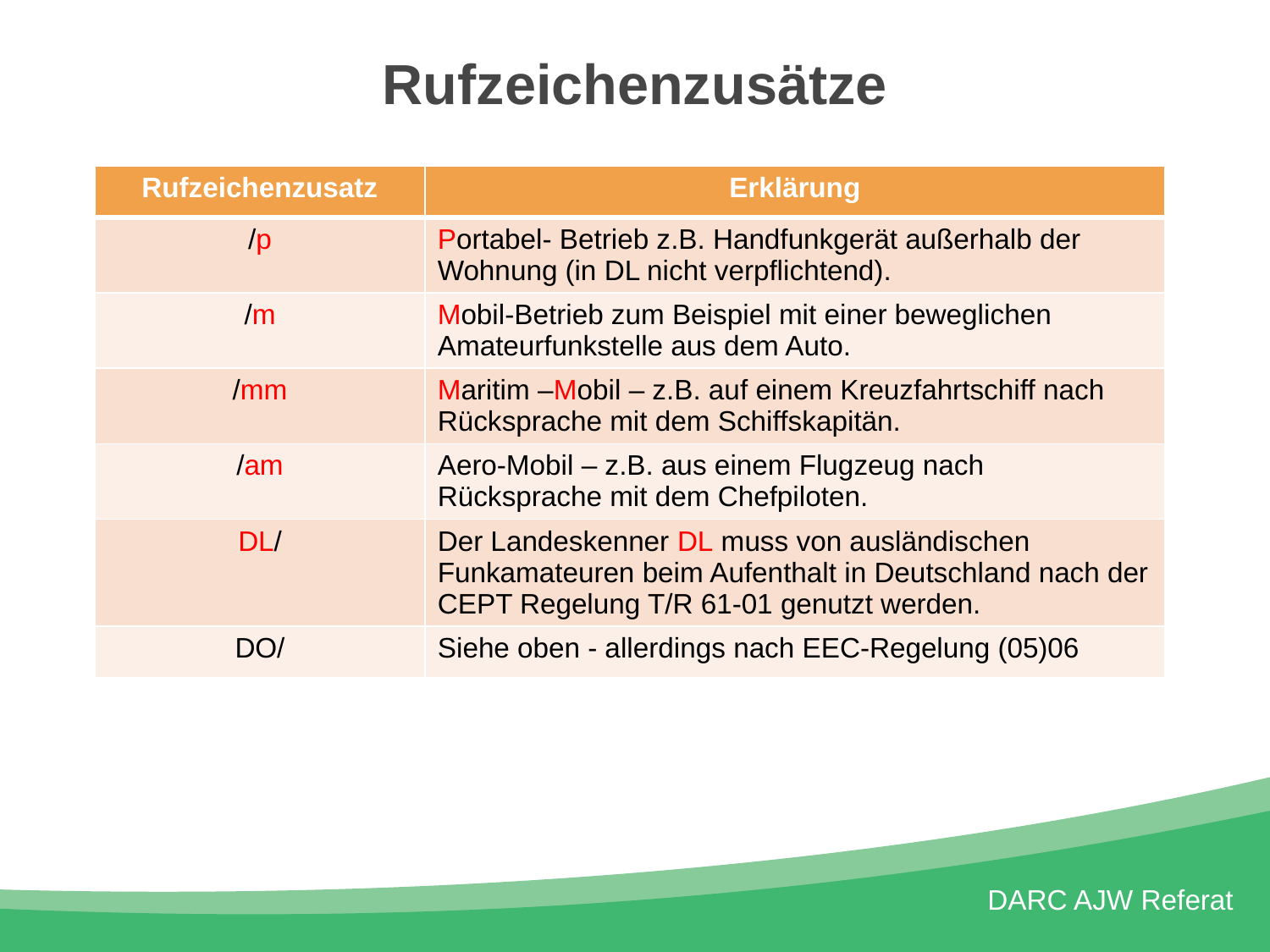

# Rufzeichenzusätze
| Rufzeichenzusatz | Erklärung |
| --- | --- |
| /p | Portabel- Betrieb z.B. Handfunkgerät außerhalb der Wohnung (in DL nicht verpflichtend). |
| /m | Mobil-Betrieb zum Beispiel mit einer beweglichen Amateurfunkstelle aus dem Auto. |
| /mm | Maritim –Mobil – z.B. auf einem Kreuzfahrtschiff nach Rücksprache mit dem Schiffskapitän. |
| /am | Aero-Mobil – z.B. aus einem Flugzeug nach Rücksprache mit dem Chefpiloten. |
| DL/ | Der Landeskenner DL muss von ausländischen Funkamateuren beim Aufenthalt in Deutschland nach der CEPT Regelung T/R 61-01 genutzt werden. |
| DO/ | Siehe oben - allerdings nach EEC-Regelung (05)06 |